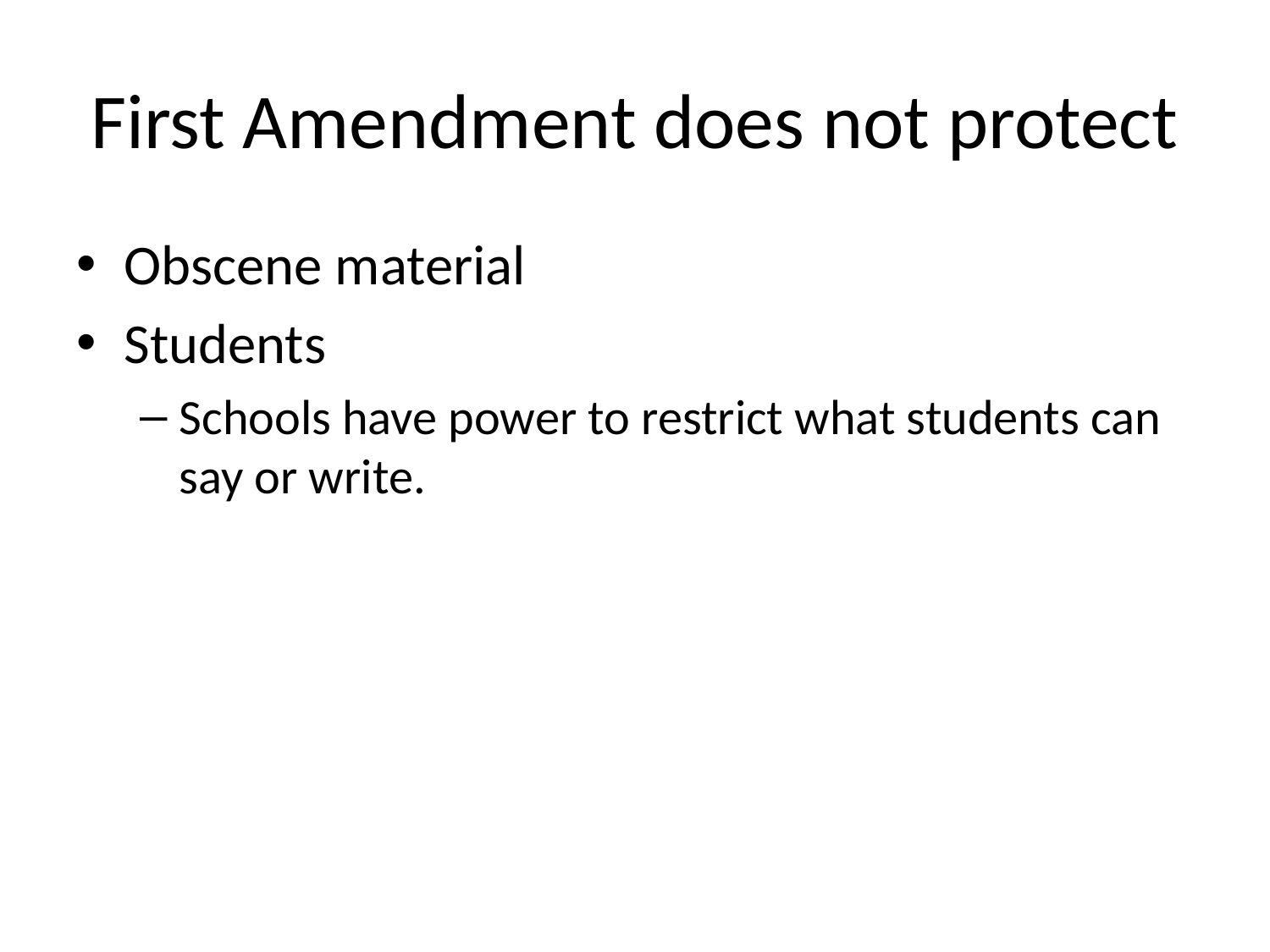

# First Amendment does not protect
Obscene material
Students
Schools have power to restrict what students can say or write.